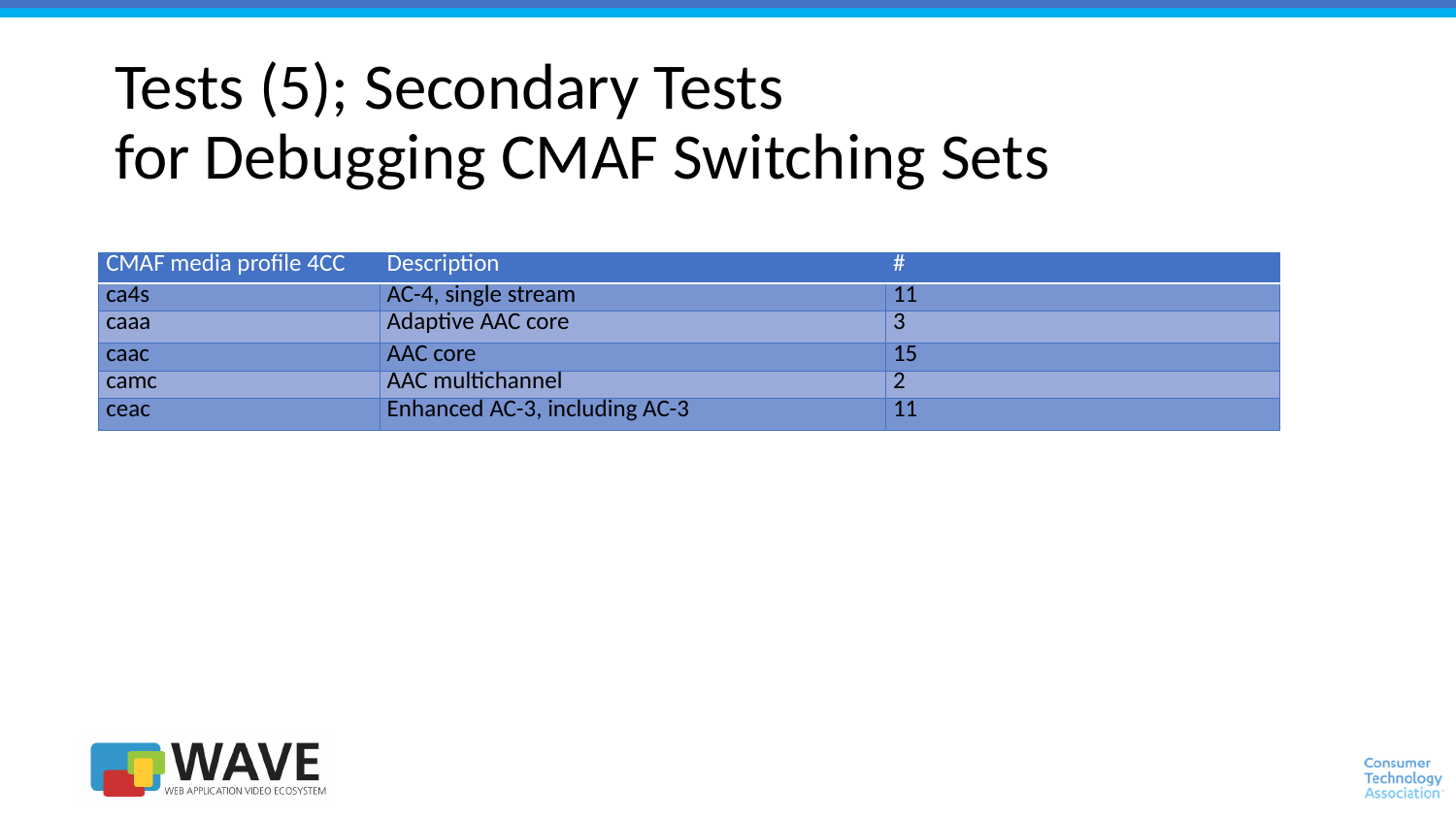

# Tests (5); Secondary Tests
for Debugging CMAF Switching Sets
| CMAF media profile 4CC | Description | # |
| --- | --- | --- |
| ca4s | AC-4, single stream | 11 |
| caaa | Adaptive AAC core | 3 |
| caac | AAC core | 15 |
| camc | AAC multichannel | 2 |
| ceac | Enhanced AC-3, including AC-3 | 11 |